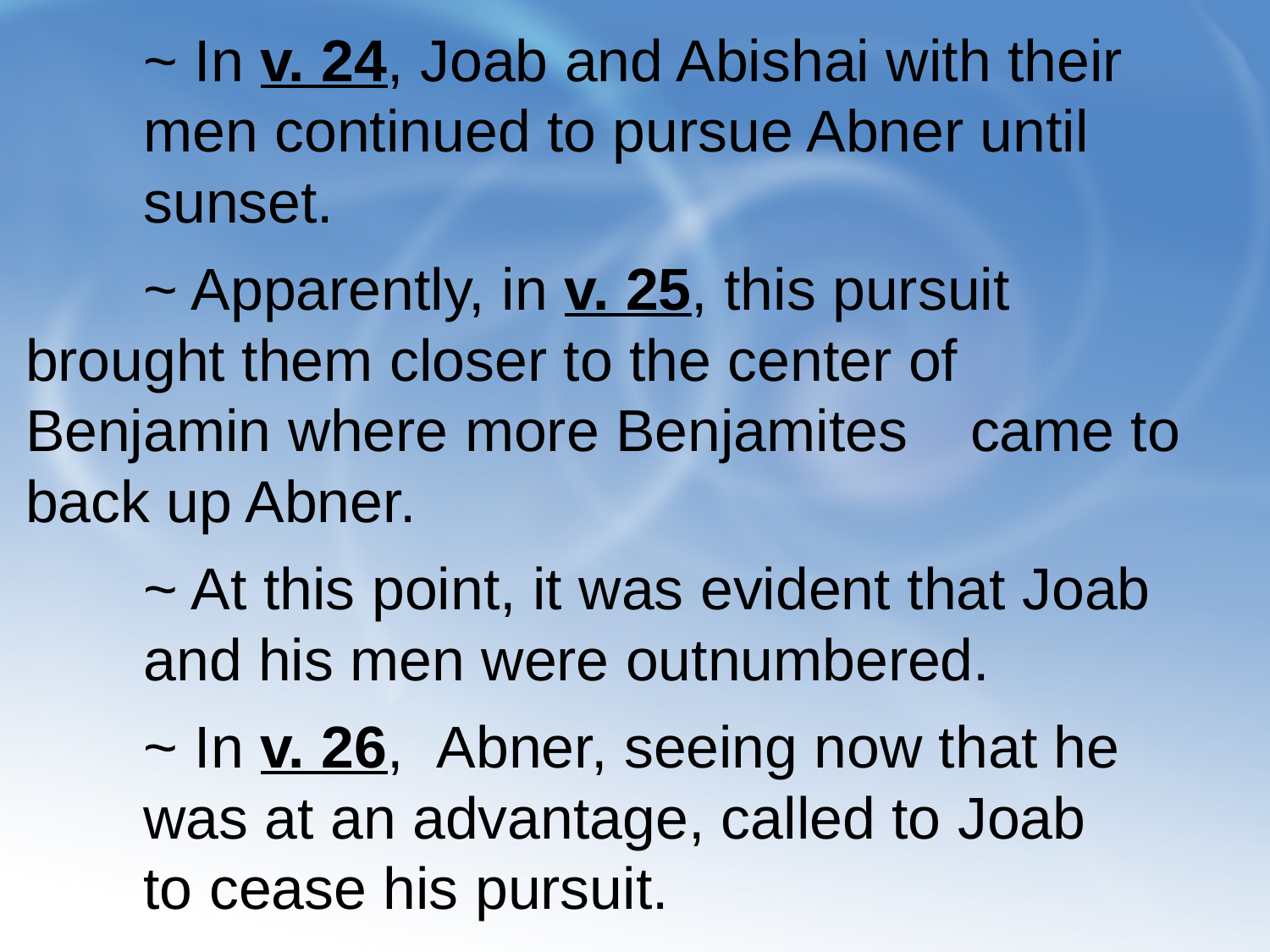

~ In v. 24, Joab and Abishai with their 		men continued to pursue Abner until 		sunset.
	~ Apparently, in v. 25, this pursuit 			brought them closer to the center of 		Benjamin where more Benjamites 			came to back up Abner.
	~ At this point, it was evident that Joab 		and his men were outnumbered.
	~ In v. 26,  Abner, seeing now that he 		was at an advantage, called to Joab 		to cease his pursuit.